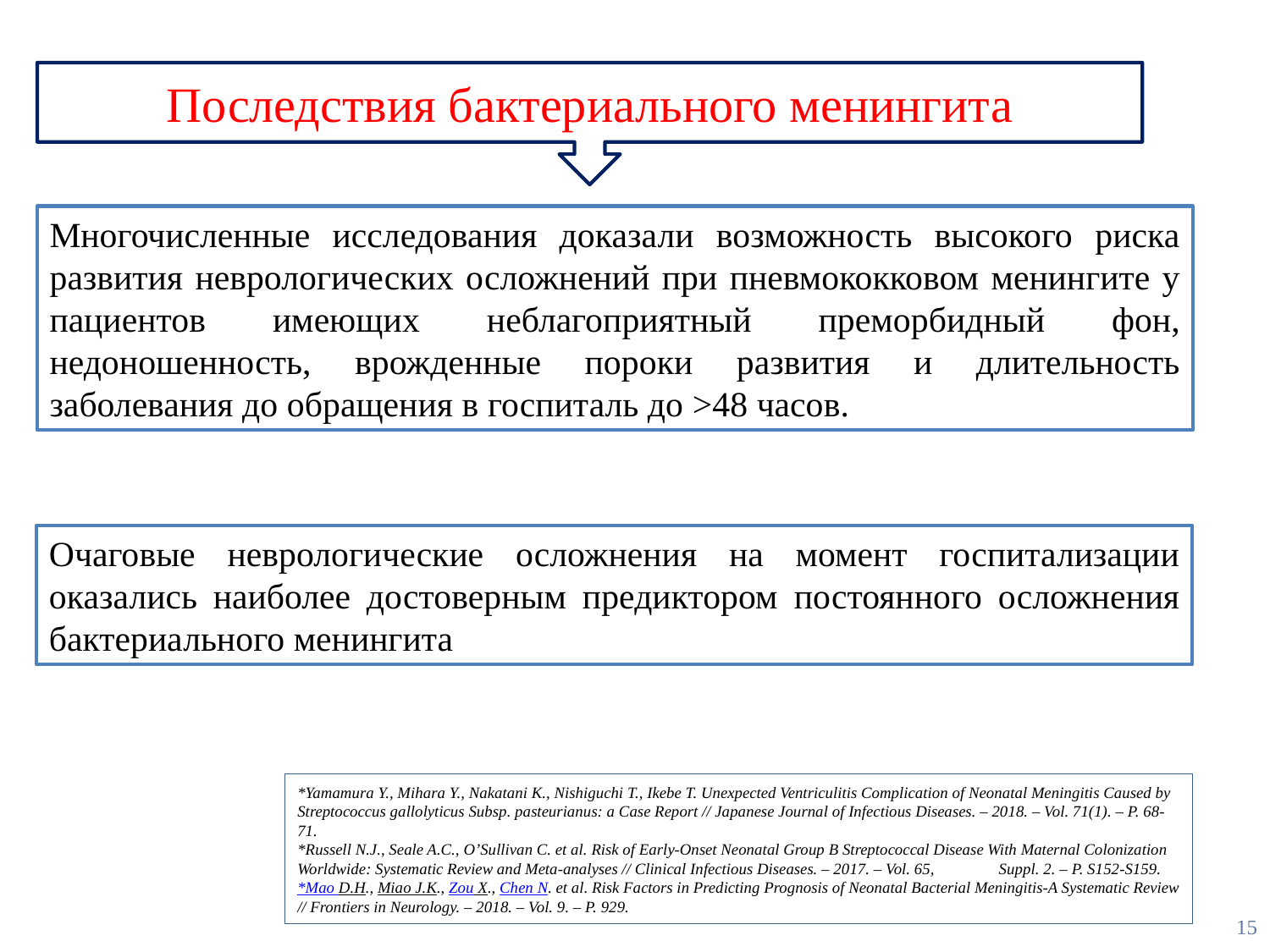

Последствия бактериального менингита
Многочисленные исследования доказали возможность высокого риска развития неврологических осложнений при пневмококковом менингите у пациентов имеющих неблагоприятный преморбидный фон, недоношенность, врожденные пороки развития и длительность заболевания до обращения в госпиталь до >48 часов.
Очаговые неврологические осложнения на момент госпитализации оказались наиболее достоверным предиктором постоянного осложнения бактериального менингита
*Yamamura Y., Mihara Y., Nakatani K., Nishiguchi T., Ikebe T. Unexpected Ventriculitis Complication of Neonatal Meningitis Caused by Streptococcus gallolyticus Subsp. pasteurianus: a Case Report // Japanese Journal of Infectious Diseases. – 2018. – Vol. 71(1). – P. 68-71.
*Russell N.J., Seale A.C., O’Sullivan C. et al. Risk of Early-Onset Neonatal Group B Streptococcal Disease With Maternal Colonization Worldwide: Systematic Review and Meta-analyses // Clinical Infectious Diseases. – 2017. – Vol. 65,                Suppl. 2. – P. S152-S159.
*Mao D.H., Miao J.K., Zou X., Chen N. et al. Risk Factors in Predicting Prognosis of Neonatal Bacterial Meningitis-A Systematic Review // Frontiers in Neurology. – 2018. – Vol. 9. – P. 929.

15